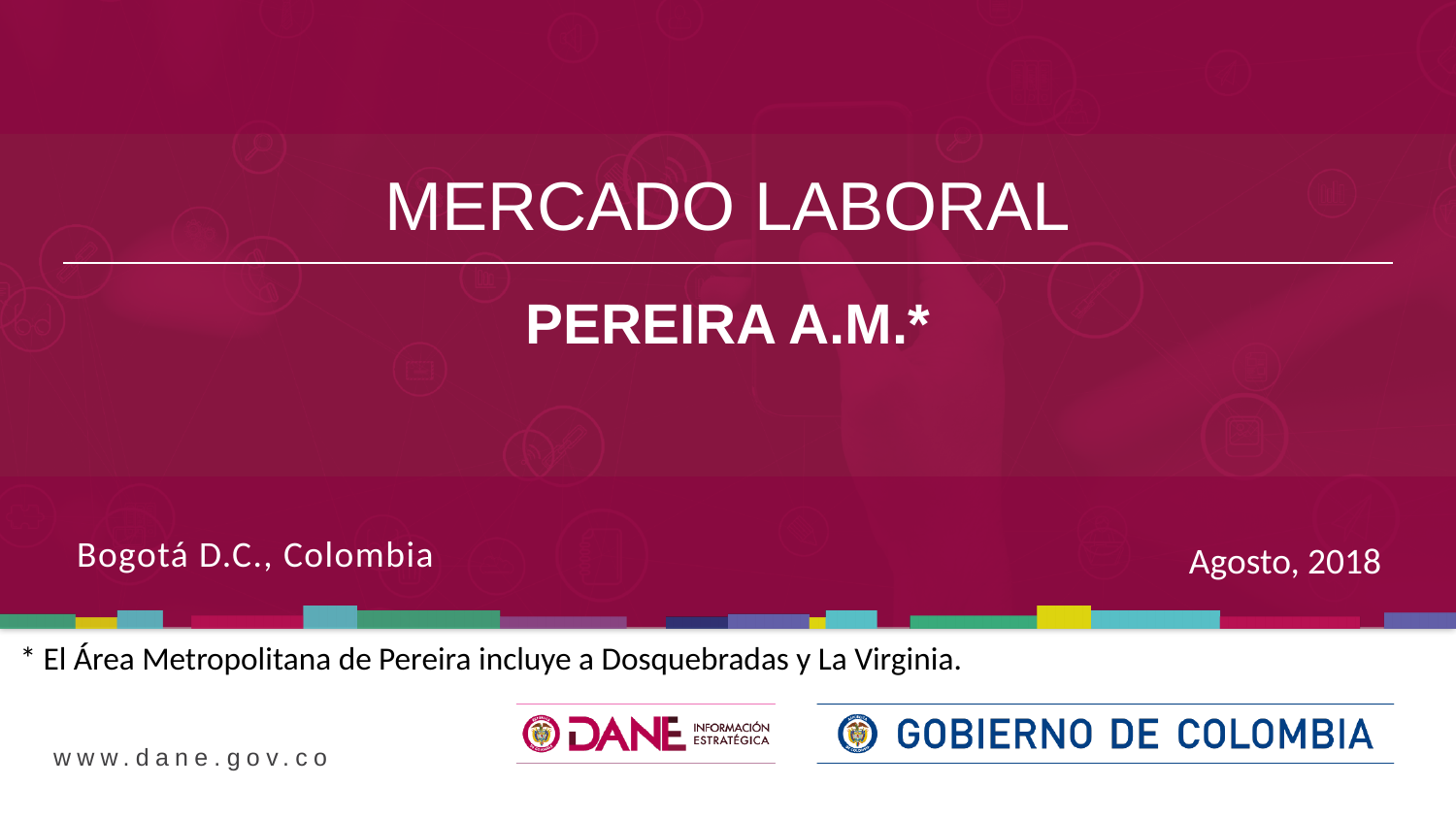

MERCADO LABORAL
PEREIRA A.M.*
Bogotá D.C., Colombia
Agosto, 2018
* El Área Metropolitana de Pereira incluye a Dosquebradas y La Virginia.